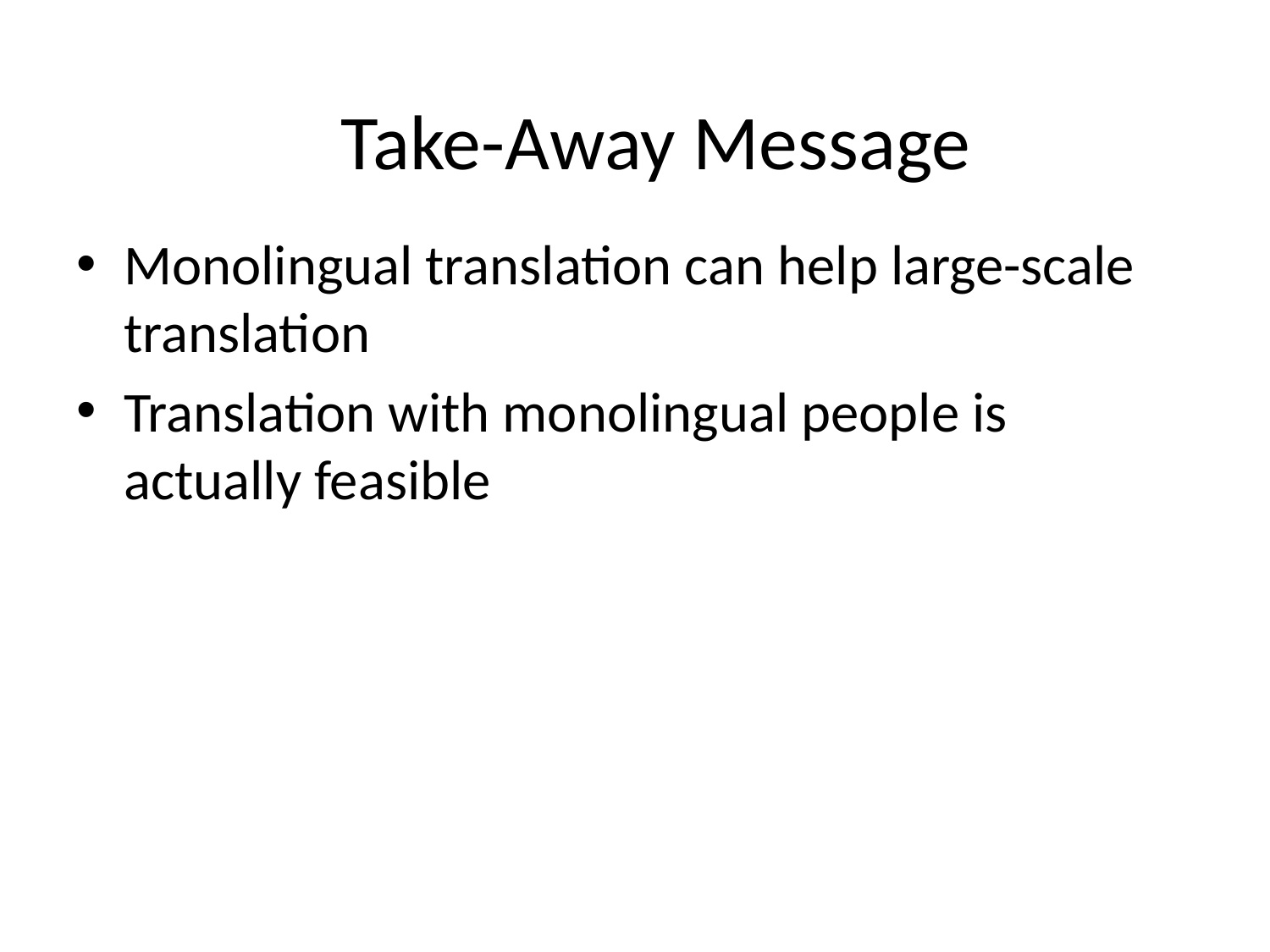

Take-Away Message
Monolingual translation can help large-scale translation
Translation with monolingual people is actually feasible